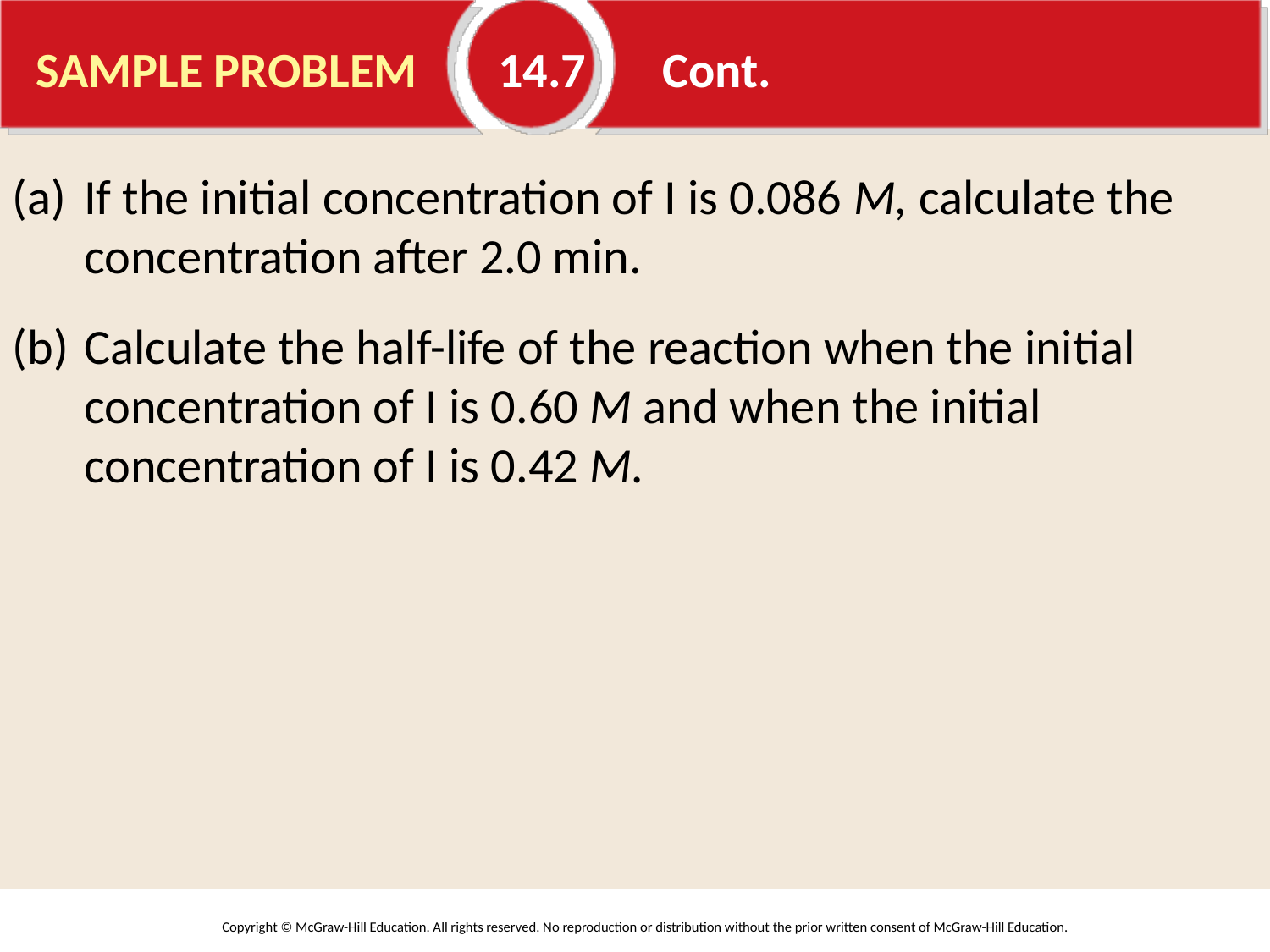

# SAMPLE PROBLEM	14.7	Cont.
If the initial concentration of I is 0.086 M, calculate the concentration after 2.0 min.
Calculate the half-life of the reaction when the initial concentration of I is 0.60 M and when the initial concentration of I is 0.42 M.